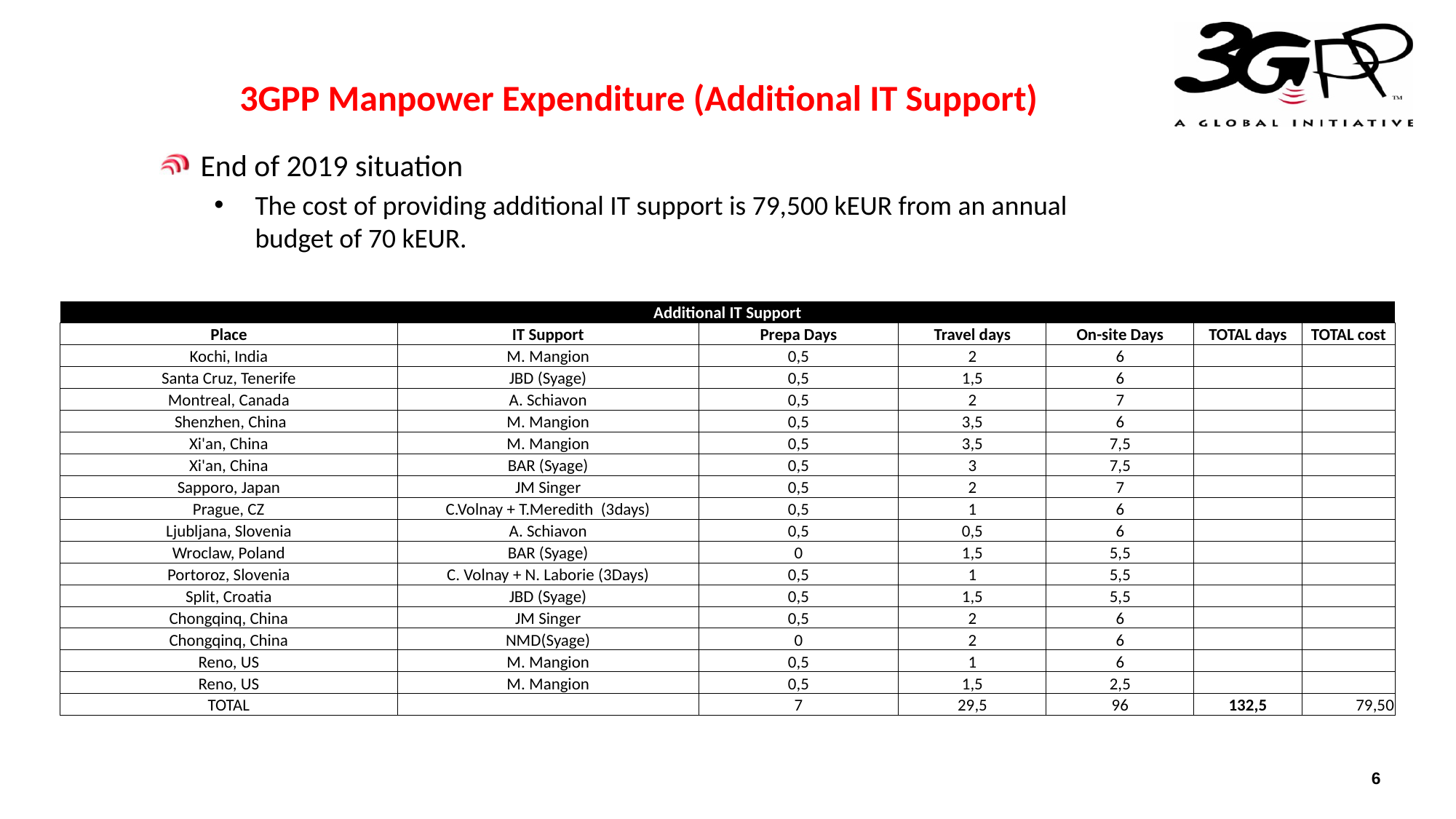

# 3GPP Manpower Expenditure (Additional IT Support)
End of 2019 situation
The cost of providing additional IT support is 79,500 kEUR from an annual budget of 70 kEUR.

| Additional IT Support |  |  |  |  |  |  |
| --- | --- | --- | --- | --- | --- | --- |
| Place | IT Support | Prepa Days | Travel days | On-site Days | TOTAL days | TOTAL cost |
| Kochi, India | M. Mangion | 0,5 | 2 | 6 |  |  |
| Santa Cruz, Tenerife | JBD (Syage) | 0,5 | 1,5 | 6 |  |  |
| Montreal, Canada | A. Schiavon | 0,5 | 2 | 7 |  |  |
| Shenzhen, China | M. Mangion | 0,5 | 3,5 | 6 |  |  |
| Xi'an, China | M. Mangion | 0,5 | 3,5 | 7,5 |  |  |
| Xi'an, China | BAR (Syage) | 0,5 | 3 | 7,5 |  |  |
| Sapporo, Japan | JM Singer | 0,5 | 2 | 7 |  |  |
| Prague, CZ | C.Volnay + T.Meredith (3days) | 0,5 | 1 | 6 |  |  |
| Ljubljana, Slovenia | A. Schiavon | 0,5 | 0,5 | 6 |  |  |
| Wroclaw, Poland | BAR (Syage) | 0 | 1,5 | 5,5 |  |  |
| Portoroz, Slovenia | C. Volnay + N. Laborie (3Days) | 0,5 | 1 | 5,5 |  |  |
| Split, Croatia | JBD (Syage) | 0,5 | 1,5 | 5,5 |  |  |
| Chongqinq, China | JM Singer | 0,5 | 2 | 6 |  |  |
| Chongqinq, China | NMD(Syage) | 0 | 2 | 6 |  |  |
| Reno, US | M. Mangion | 0,5 | 1 | 6 |  |  |
| Reno, US | M. Mangion | 0,5 | 1,5 | 2,5 |  |  |
| TOTAL |  | 7 | 29,5 | 96 | 132,5 | 79,50 |
6